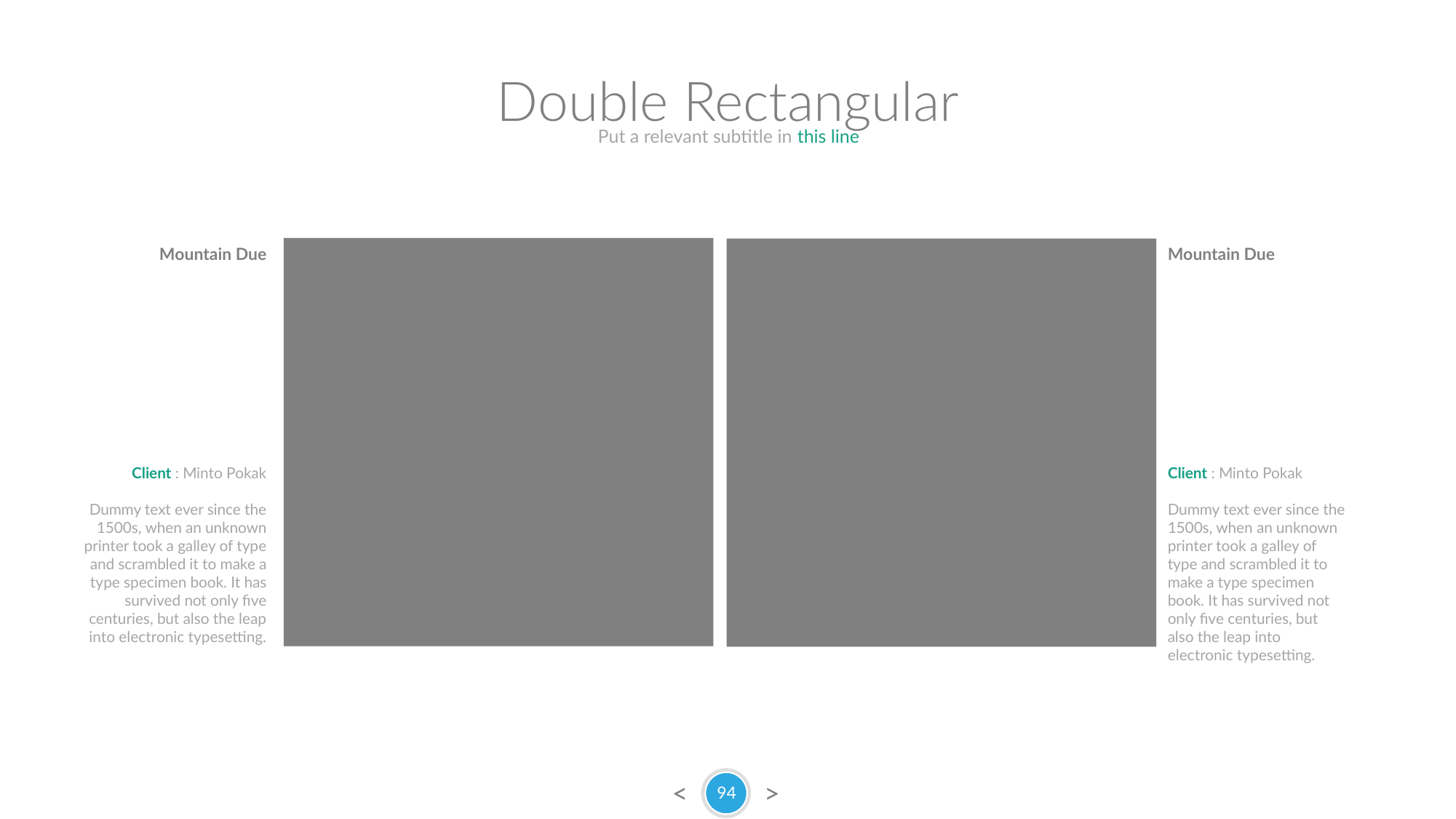

Double Rectangular
Put a relevant subtitle in this line

Mountain Due

Client : Minto Pokak

Dummy text ever since the 1500s, when an unknown printer took a galley of type and scrambled it to make a type specimen book. It has survived not only five centuries, but also the leap into electronic typesetting.

Mountain Due

Client : Minto Pokak

Dummy text ever since the 1500s, when an unknown printer took a galley of type and scrambled it to make a type specimen book. It has survived not only five centuries, but also the leap into electronic typesetting.

94